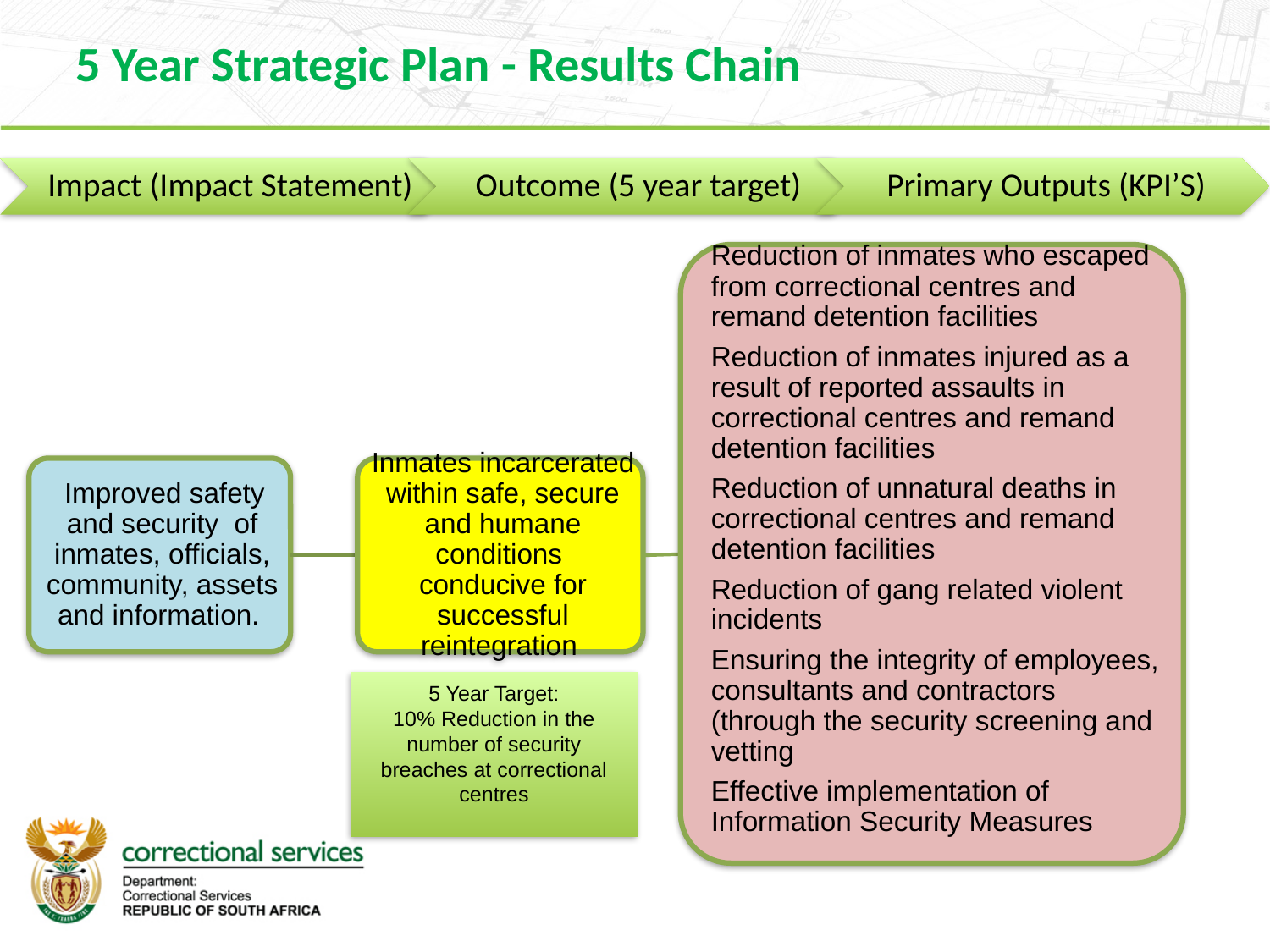

5 Year Strategic Plan - Results Chain
 Improved safety and security  of inmates, officials, community, assets and information.

Inmates incarcerated within safe, secure and humane conditions  conducive for successful reintegration

Reduction of inmates who escaped from correctional centres and remand detention facilities
Reduction of inmates injured as a result of reported assaults in correctional centres and remand detention facilities
Reduction of unnatural deaths in correctional centres and remand detention facilities
Reduction of gang related violent incidents
Ensuring the integrity of employees, consultants and contractors  (through the security screening and vetting
Effective implementation of Information Security Measures

Impact (Impact Statement)
Outcome (5 year target)
Primary Outputs (KPI’S)
5 Year Target:
10% Reduction in the number of security breaches at correctional centres